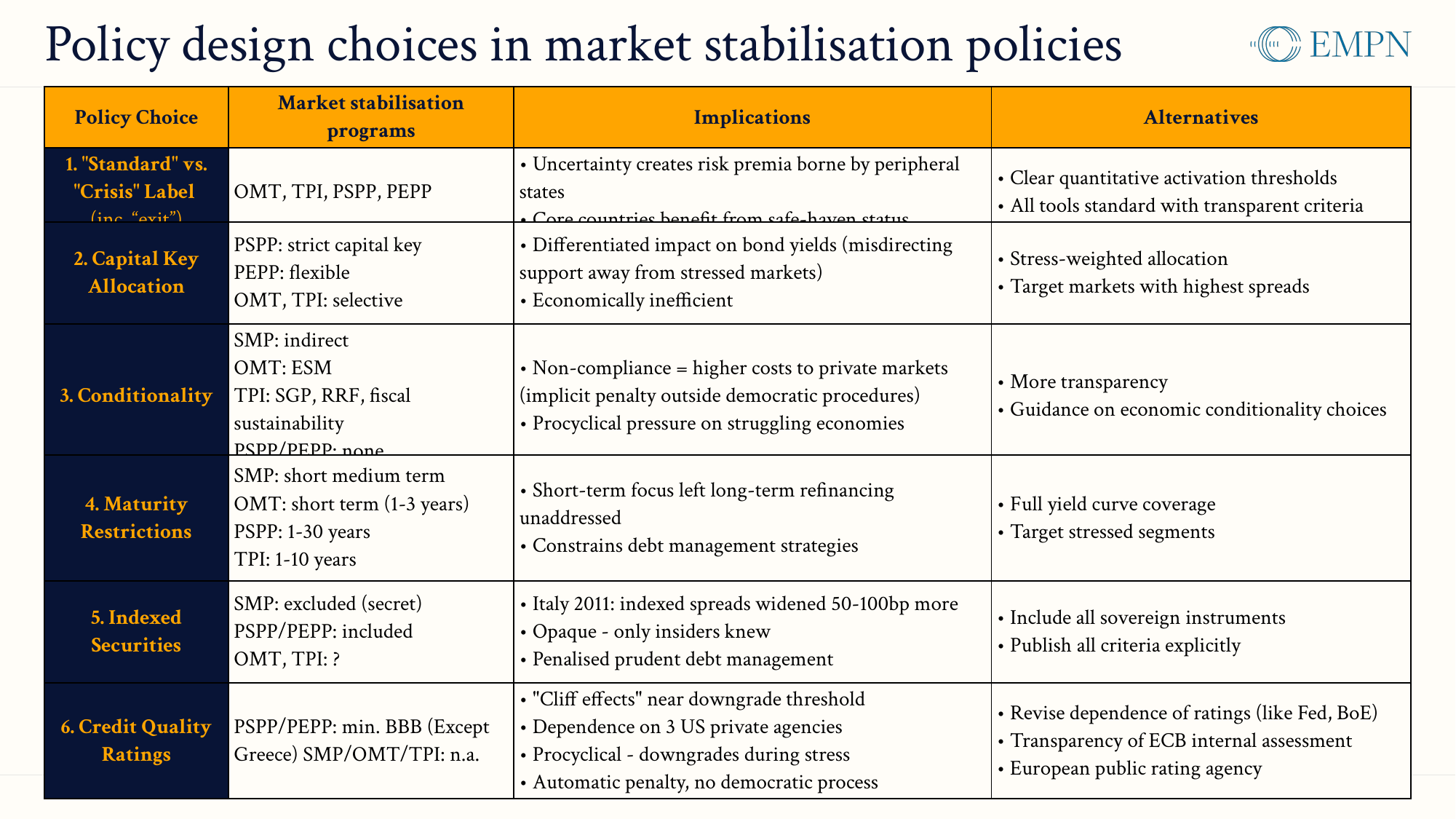

Policy design choices in market stabilisation policies
| Policy Choice | Market stabilisation programs | Implications | Alternatives |
| --- | --- | --- | --- |
| 1. "Standard" vs. "Crisis" Label (inc. “exit”) | OMT, TPI, PSPP, PEPP | • Uncertainty creates risk premia borne by peripheral states • Core countries benefit from safe-haven status | • Clear quantitative activation thresholds • All tools standard with transparent criteria |
| 2. Capital Key Allocation | PSPP: strict capital key PEPP: flexible OMT, TPI: selective | • Differentiated impact on bond yields (misdirecting support away from stressed markets) • Economically inefficient | • Stress-weighted allocation • Target markets with highest spreads |
| --- | --- | --- | --- |
| 3. Conditionality | SMP: indirect OMT: ESM TPI: SGP, RRF, fiscal sustainability PSPP/PEPP: none | • Non-compliance = higher costs to private markets (implicit penalty outside democratic procedures) • Procyclical pressure on struggling economies | • More transparency • Guidance on economic conditionality choices |
| --- | --- | --- | --- |

| 4. Maturity Restrictions | SMP: short medium term OMT: short term (1-3 years) PSPP: 1-30 years TPI: 1-10 years | • Short-term focus left long-term refinancing unaddressed • Constrains debt management strategies | • Full yield curve coverage • Target stressed segments |
| --- | --- | --- | --- |
| 5. Indexed Securities | SMP: excluded (secret) PSPP/PEPP: included OMT, TPI: ? | • Italy 2011: indexed spreads widened 50-100bp more • Opaque - only insiders knew • Penalised prudent debt management | • Include all sovereign instruments • Publish all criteria explicitly |
| --- | --- | --- | --- |
| 6. Credit Quality Ratings | PSPP/PEPP: min. BBB (Except Greece) SMP/OMT/TPI: n.a. | • "Cliff effects" near downgrade threshold • Dependence on 3 US private agencies • Procyclical - downgrades during stress • Automatic penalty, no democratic process | • Revise dependence of ratings (like Fed, BoE) • Transparency of ECB internal assessment • European public rating agency |
| --- | --- | --- | --- |
6